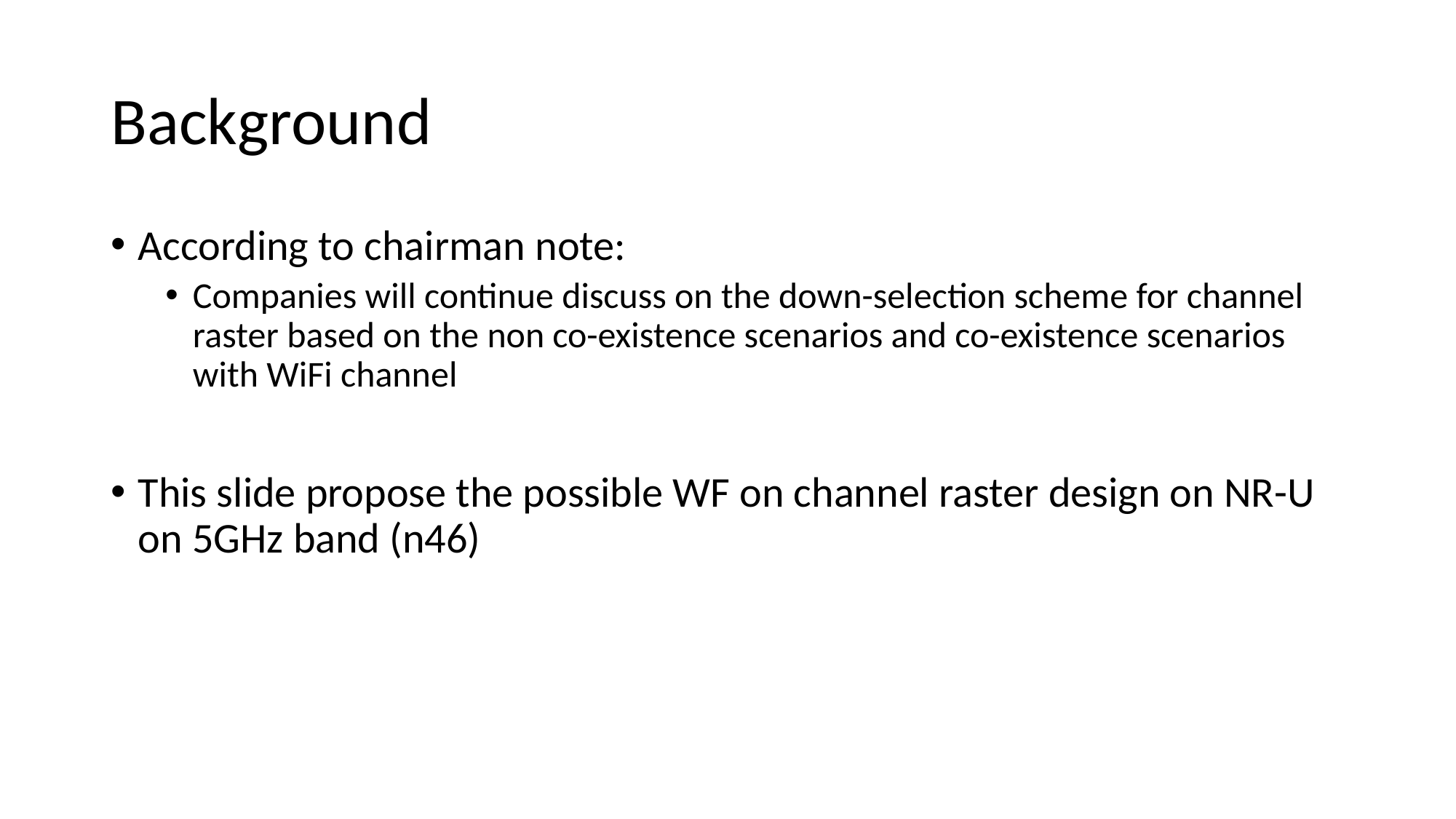

# Background
According to chairman note:
Companies will continue discuss on the down-selection scheme for channel raster based on the non co-existence scenarios and co-existence scenarios with WiFi channel

This slide propose the possible WF on channel raster design on NR-U on 5GHz band (n46)